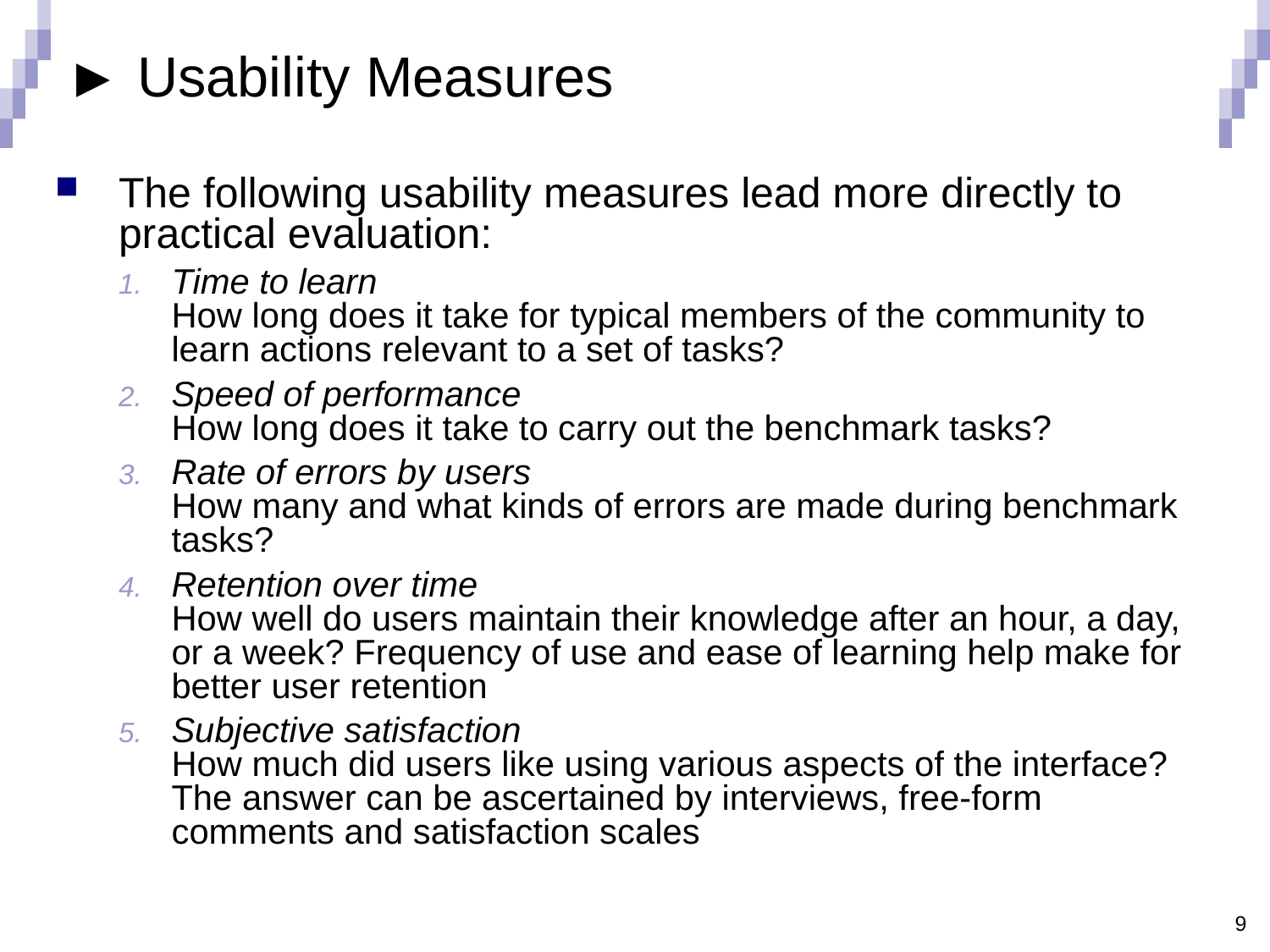

# ► Usability Measures
The following usability measures lead more directly to practical evaluation:
Time to learn
How long does it take for typical members of the community to learn actions relevant to a set of tasks?
Speed of performance
How long does it take to carry out the benchmark tasks?
Rate of errors by users
How many and what kinds of errors are made during benchmark tasks?
Retention over time
How well do users maintain their knowledge after an hour, a day, or a week? Frequency of use and ease of learning help make for better user retention
Subjective satisfaction
How much did users like using various aspects of the interface? The answer can be ascertained by interviews, free-form comments and satisfaction scales
9